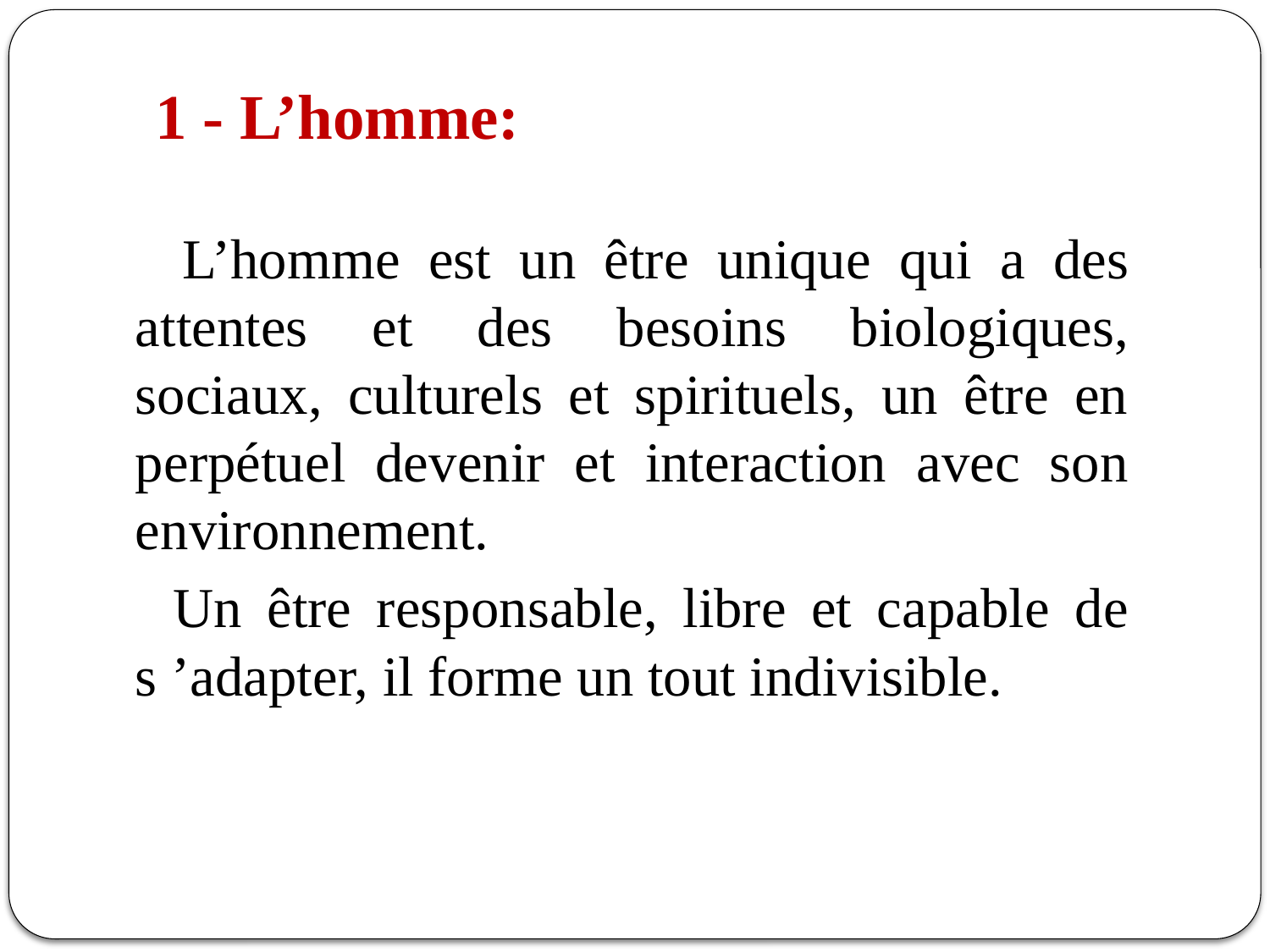

# 1 - L’homme:
   L’homme est un être unique qui a des attentes et des besoins biologiques, sociaux, culturels et spirituels, un être en perpétuel devenir et interaction avec son environnement.
   Un être responsable, libre et capable de s ’adapter, il forme un tout indivisible.